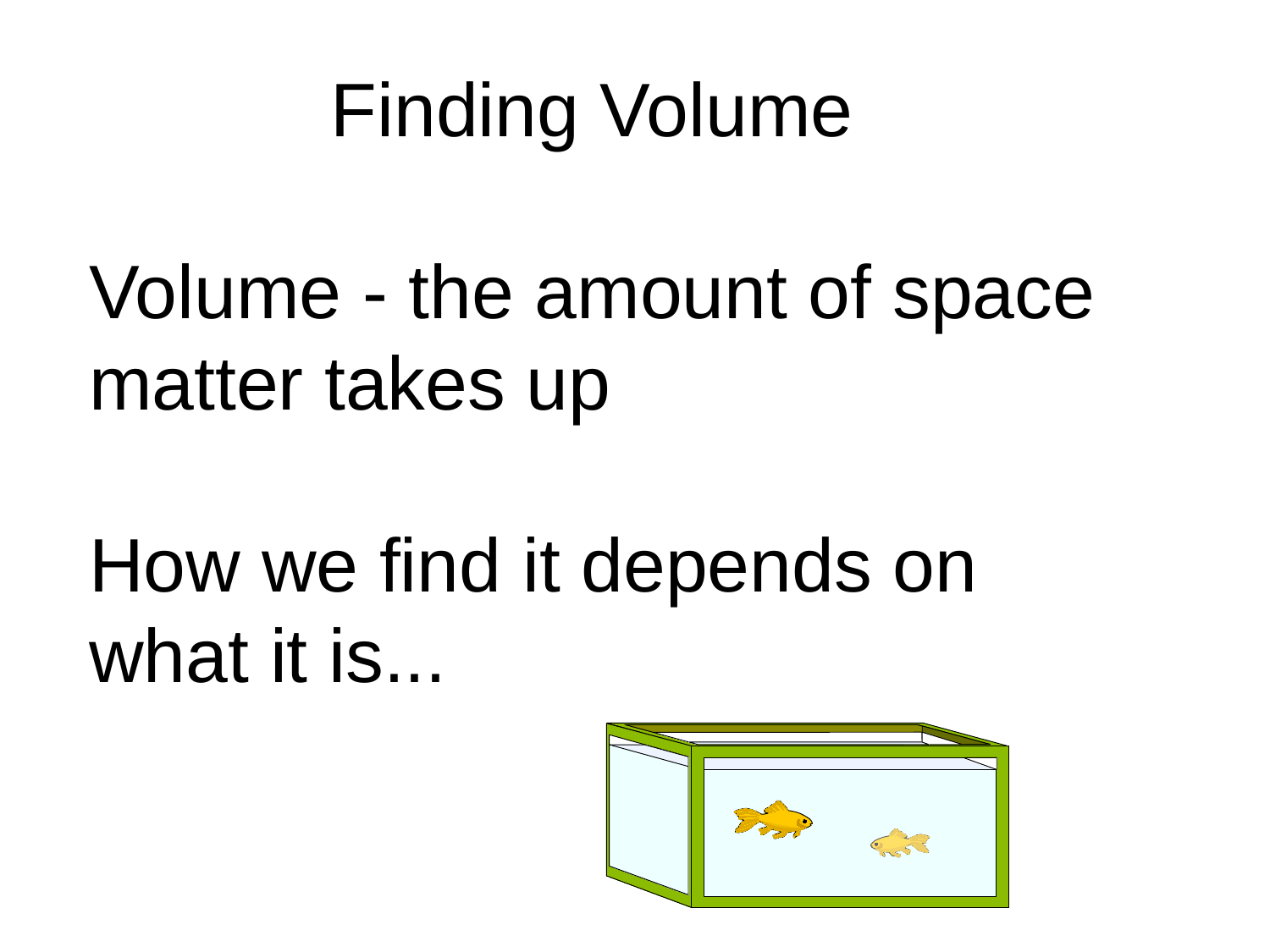

Finding Volume

Volume - the amount of space matter takes up

How we find it depends on what it is...